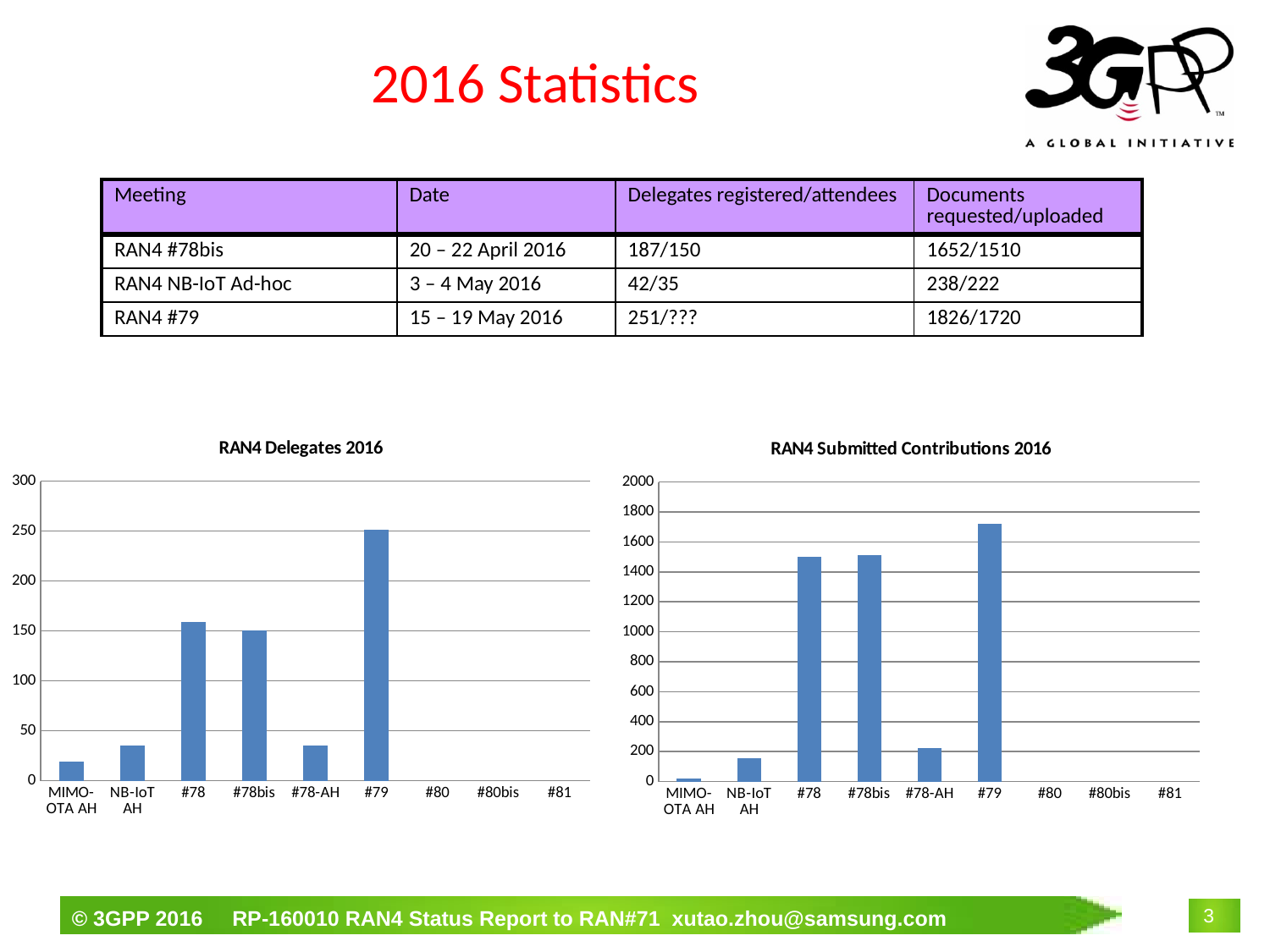

# 2016 Statistics
| Meeting | Date | Delegates registered/attendees | Documents requested/uploaded |
| --- | --- | --- | --- |
| RAN4 #78bis | 20 – 22 April 2016 | 187/150 | 1652/1510 |
| RAN4 NB-IoT Ad-hoc | 3 – 4 May 2016 | 42/35 | 238/222 |
| RAN4 #79 | 15 – 19 May 2016 | 251/??? | 1826/1720 |

### Chart:

| Category | RAN4 Delegates 2016 |
|---|---|
| MIMO-OTA AH | 19.0 |
| NB-IoT AH | 35.0 |
| #78 | 159.0 |
| #78bis | 150.0 |
| #78-AH | 35.0 |
| #79 | 251.0 |
| #80 | None |
| #80bis | None |
| #81 | None |

### Chart:

| Category | RAN4 Submitted Contributions 2016 |
|---|---|
| MIMO-OTA AH | 19.0 |
| NB-IoT AH | 156.0 |
| #78 | 1500.0 |
| #78bis | 1510.0 |
| #78-AH | 222.0 |
| #79 | 1720.0 |
| #80 | None |
| #80bis | None |
| #81 | None |